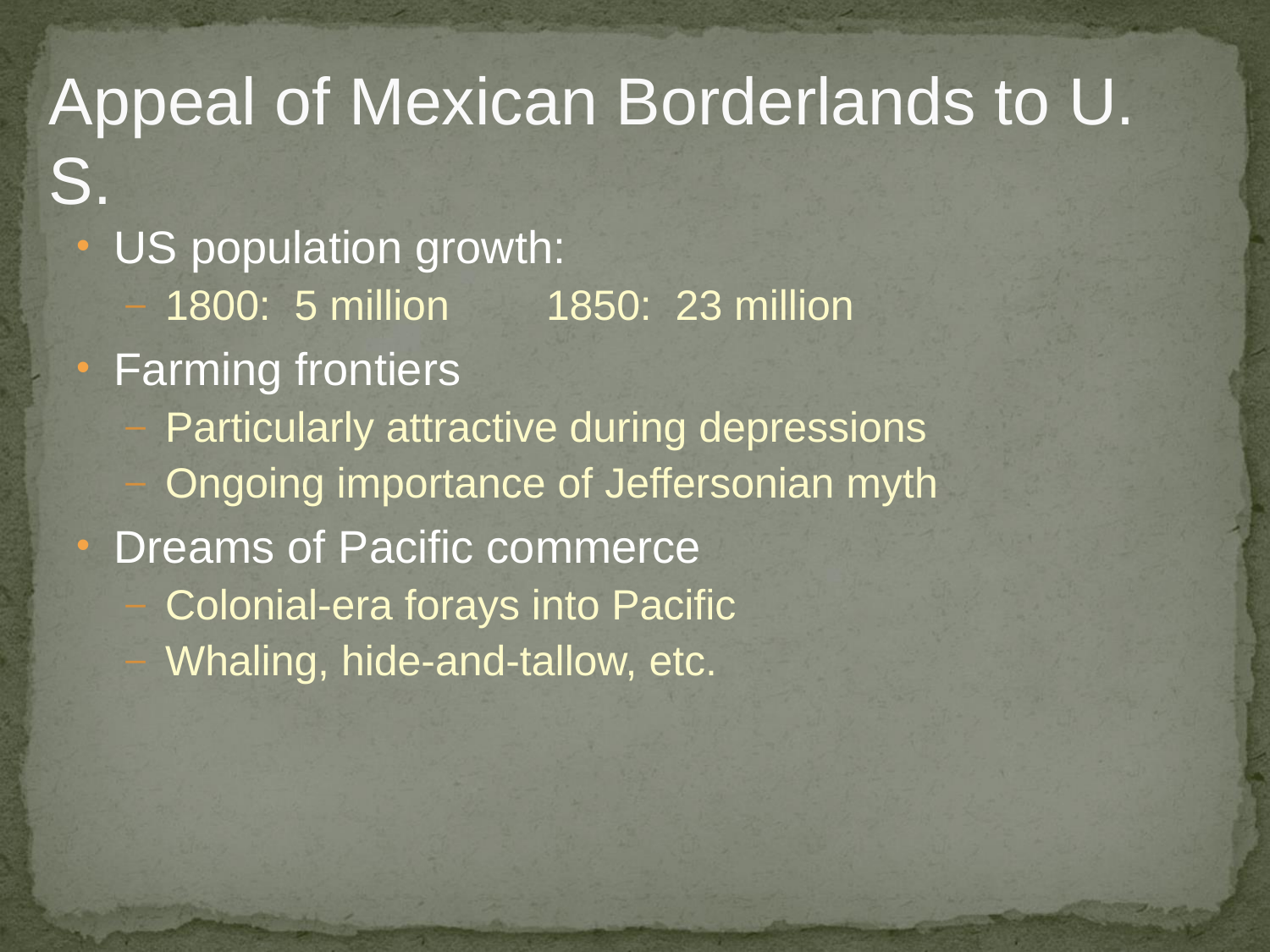

# Appeal of Mexican Borderlands to U. S.
US population growth:
1800:  5 million	1850:  23 million
Farming frontiers
Particularly attractive during depressions
Ongoing importance of Jeffersonian myth
Dreams of Pacific commerce
Colonial-era forays into Pacific
Whaling, hide-and-tallow, etc.